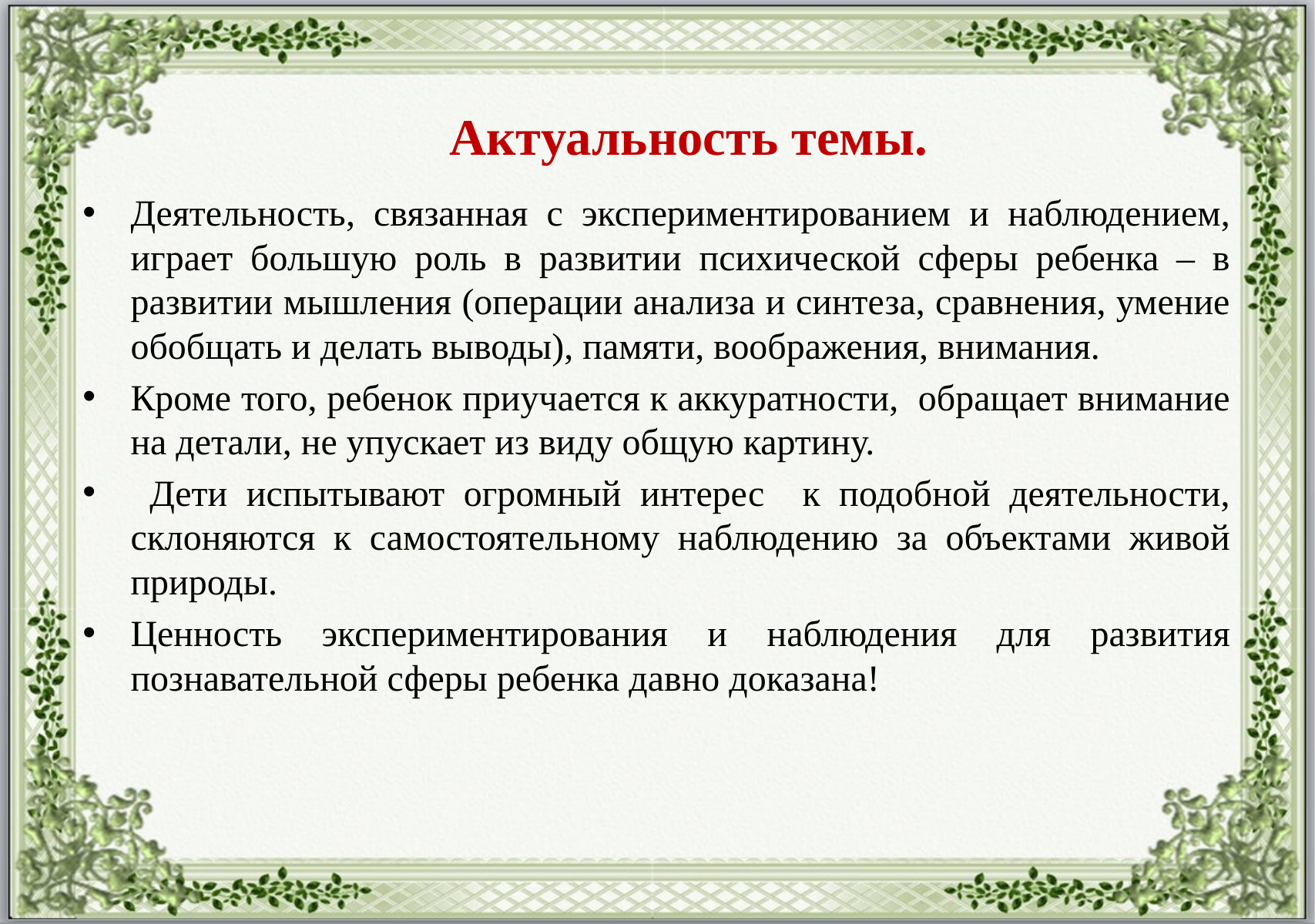

Актуальность темы.
Деятельность, связанная с экспериментированием и наблюдением, играет большую роль в развитии психической сферы ребенка – в развитии мышления (операции анализа и синтеза, сравнения, умение обобщать и делать выводы), памяти, воображения, внимания.
Кроме того, ребенок приучается к аккуратности,  обращает внимание на детали, не упускает из виду общую картину.
 Дети испытывают огромный интерес  к подобной деятельности, склоняются к самостоятельному наблюдению за объектами живой природы.
Ценность экспериментирования и наблюдения для развития познавательной сферы ребенка давно доказана!